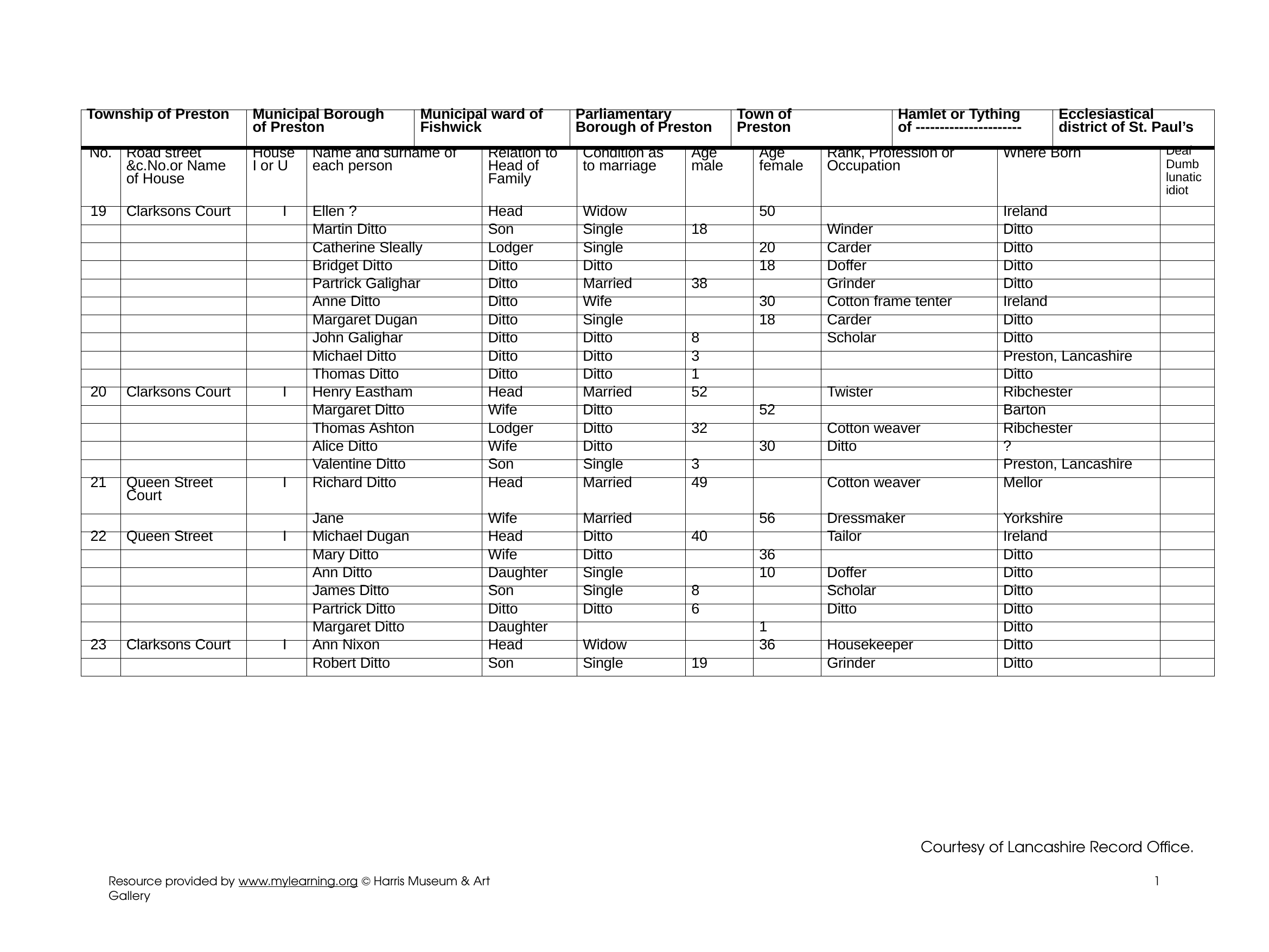

Document 1
1861 Census
| Township of Preston |  | Municipal Borough of Preston |  | Municipal ward of Fishwick |  | Parliamentary Borough of Preston |  |  | Town of Preston |  |  | Hamlet or Tything of ---------------------- |  | Ecclesiastical district of St. Paul’s |  |
| --- | --- | --- | --- | --- | --- | --- | --- | --- | --- | --- | --- | --- | --- | --- | --- |
| No. | Road street &c.No.or Name of House | House I or U | Name and surname of each person |  | Relation to Head of Family |  | Condition as to marriage | Age male |  | Age female | Rank, Profession or Occupation |  | Where Born |  | Deaf Dumb lunatic idiot |
| 19 | Clarksons Court | I | Ellen ? |  | Head |  | Widow |  |  | 50 |  |  | Ireland |  |  |
|  |  |  | Martin Ditto |  | Son |  | Single | 18 |  |  | Winder |  | Ditto |  |  |
|  |  |  | Catherine Sleally |  | Lodger |  | Single |  |  | 20 | Carder |  | Ditto |  |  |
|  |  |  | Bridget Ditto |  | Ditto |  | Ditto |  |  | 18 | Doffer |  | Ditto |  |  |
|  |  |  | Partrick Galighar |  | Ditto |  | Married | 38 |  |  | Grinder |  | Ditto |  |  |
|  |  |  | Anne Ditto |  | Ditto |  | Wife |  |  | 30 | Cotton frame tenter |  | Ireland |  |  |
|  |  |  | Margaret Dugan |  | Ditto |  | Single |  |  | 18 | Carder |  | Ditto |  |  |
|  |  |  | John Galighar |  | Ditto |  | Ditto | 8 |  |  | Scholar |  | Ditto |  |  |
|  |  |  | Michael Ditto |  | Ditto |  | Ditto | 3 |  |  |  |  | Preston, Lancashire |  |  |
|  |  |  | Thomas Ditto |  | Ditto |  | Ditto | 1 |  |  |  |  | Ditto |  |  |
| 20 | Clarksons Court | I | Henry Eastham |  | Head |  | Married | 52 |  |  | Twister |  | Ribchester |  |  |
|  |  |  | Margaret Ditto |  | Wife |  | Ditto |  |  | 52 |  |  | Barton |  |  |
|  |  |  | Thomas Ashton |  | Lodger |  | Ditto | 32 |  |  | Cotton weaver |  | Ribchester |  |  |
|  |  |  | Alice Ditto |  | Wife |  | Ditto |  |  | 30 | Ditto |  | ? |  |  |
|  |  |  | Valentine Ditto |  | Son |  | Single | 3 |  |  |  |  | Preston, Lancashire |  |  |
| 21 | Queen Street Court | I | Richard Ditto |  | Head |  | Married | 49 |  |  | Cotton weaver |  | Mellor |  |  |
|  |  |  | Jane |  | Wife |  | Married |  |  | 56 | Dressmaker |  | Yorkshire |  |  |
| 22 | Queen Street | I | Michael Dugan |  | Head |  | Ditto | 40 |  |  | Tailor |  | Ireland |  |  |
|  |  |  | Mary Ditto |  | Wife |  | Ditto |  |  | 36 |  |  | Ditto |  |  |
|  |  |  | Ann Ditto |  | Daughter |  | Single |  |  | 10 | Doffer |  | Ditto |  |  |
|  |  |  | James Ditto |  | Son |  | Single | 8 |  |  | Scholar |  | Ditto |  |  |
|  |  |  | Partrick Ditto |  | Ditto |  | Ditto | 6 |  |  | Ditto |  | Ditto |  |  |
|  |  |  | Margaret Ditto |  | Daughter |  |  |  |  | 1 |  |  | Ditto |  |  |
| 23 | Clarksons Court | I | Ann Nixon |  | Head |  | Widow |  |  | 36 | Housekeeper |  | Ditto |  |  |
|  |  |  | Robert Ditto |  | Son |  | Single | 19 |  |  | Grinder |  | Ditto |  |  |
Courtesy of Lancashire Record Office.
1
Resource provided by www.mylearning.org © Harris Museum & Art Gallery